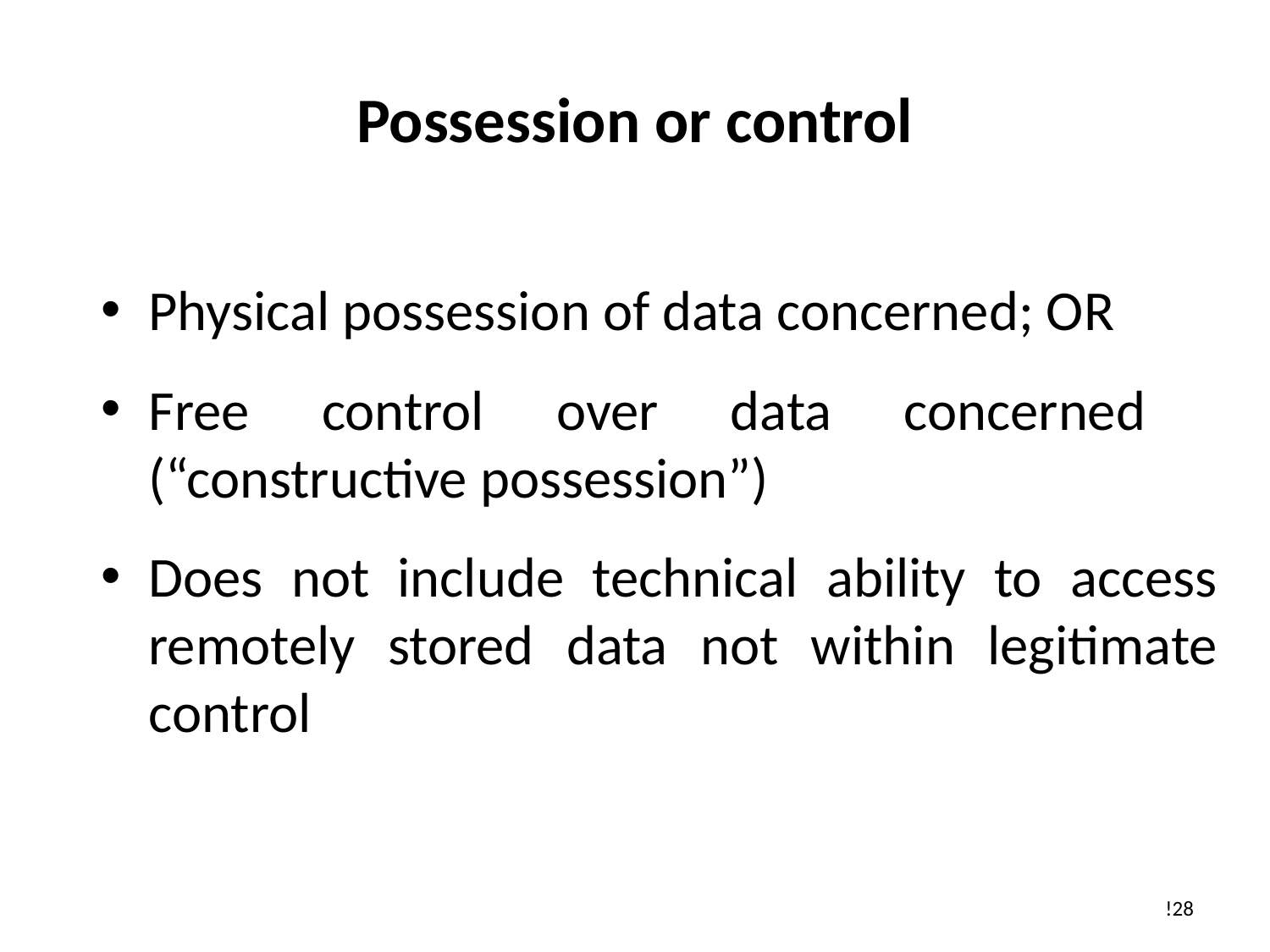

# Possession or control
Physical possession of data concerned; OR
Free control over data concerned  (“constructive possession”)
Does not include technical ability to access remotely stored data not within legitimate control

!28